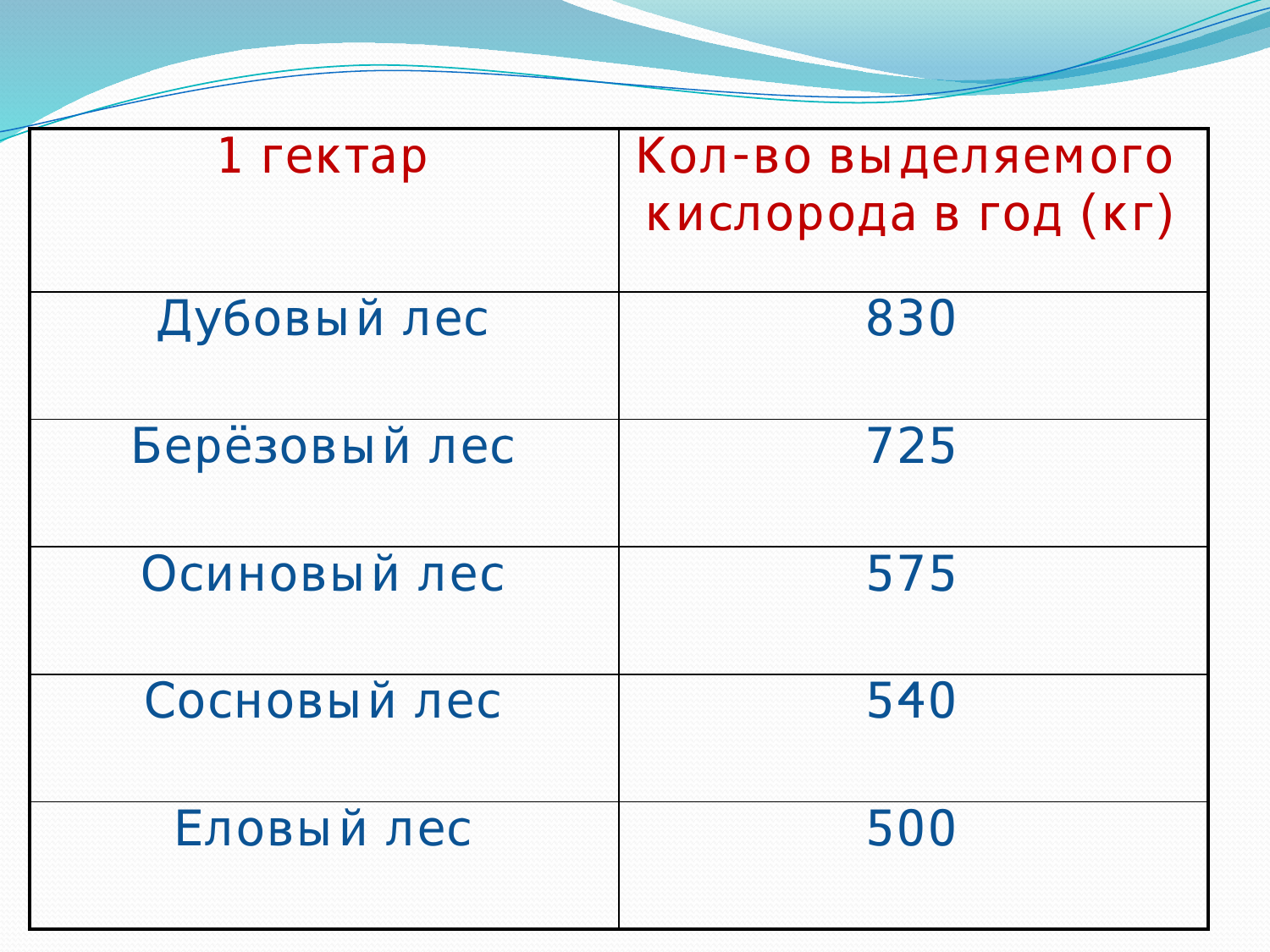

| 1 гектар | Кол-во выделяемого кислорода в год (кг) |
| --- | --- |
| Дубовый лес | 830 |
| Берёзовый лес | 725 |
| Осиновый лес | 575 |
| Сосновый лес | 540 |
| Еловый лес | 500 |